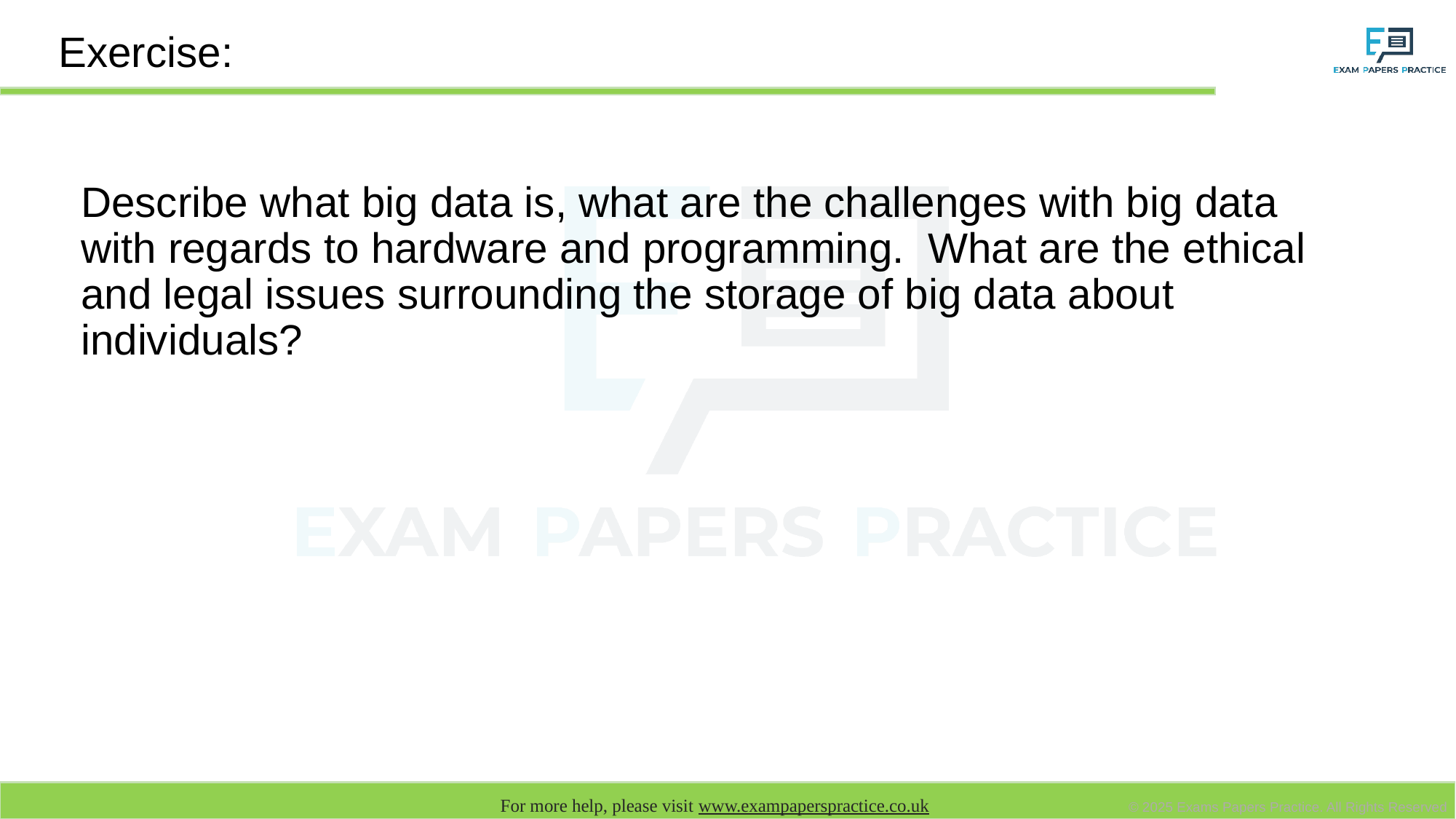

Exercise:
Describe what big data is, what are the challenges with big data with regards to hardware and programming.  What are the ethical and legal issues surrounding the storage of big data about individuals?